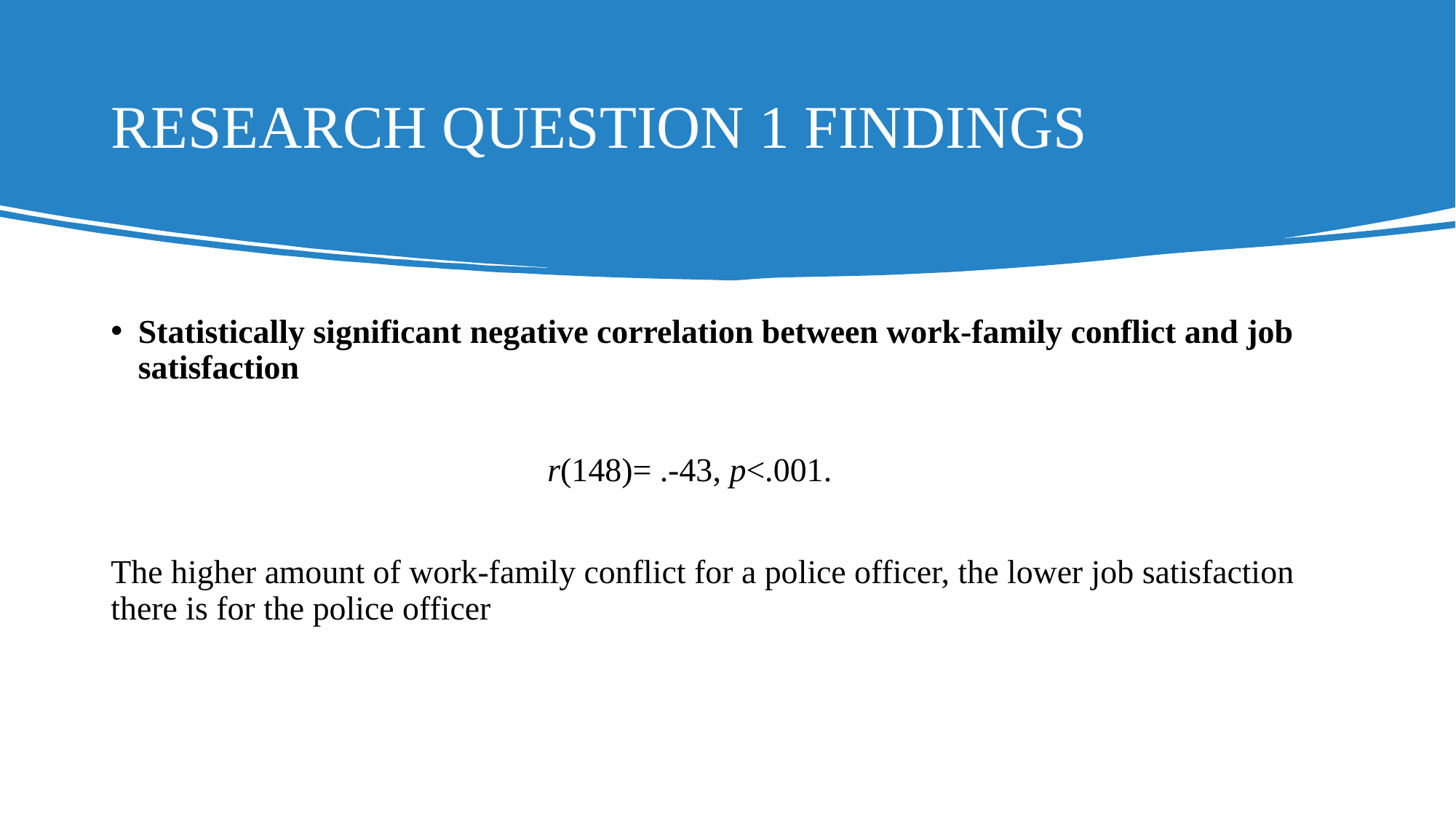

# RESEARCH QUESTION 1 FINDINGS
Statistically significant negative correlation between work-family conflict and job satisfaction

				r(148)= .-43, p<.001.

The higher amount of work-family conflict for a police officer, the lower job satisfaction there is for the police officer